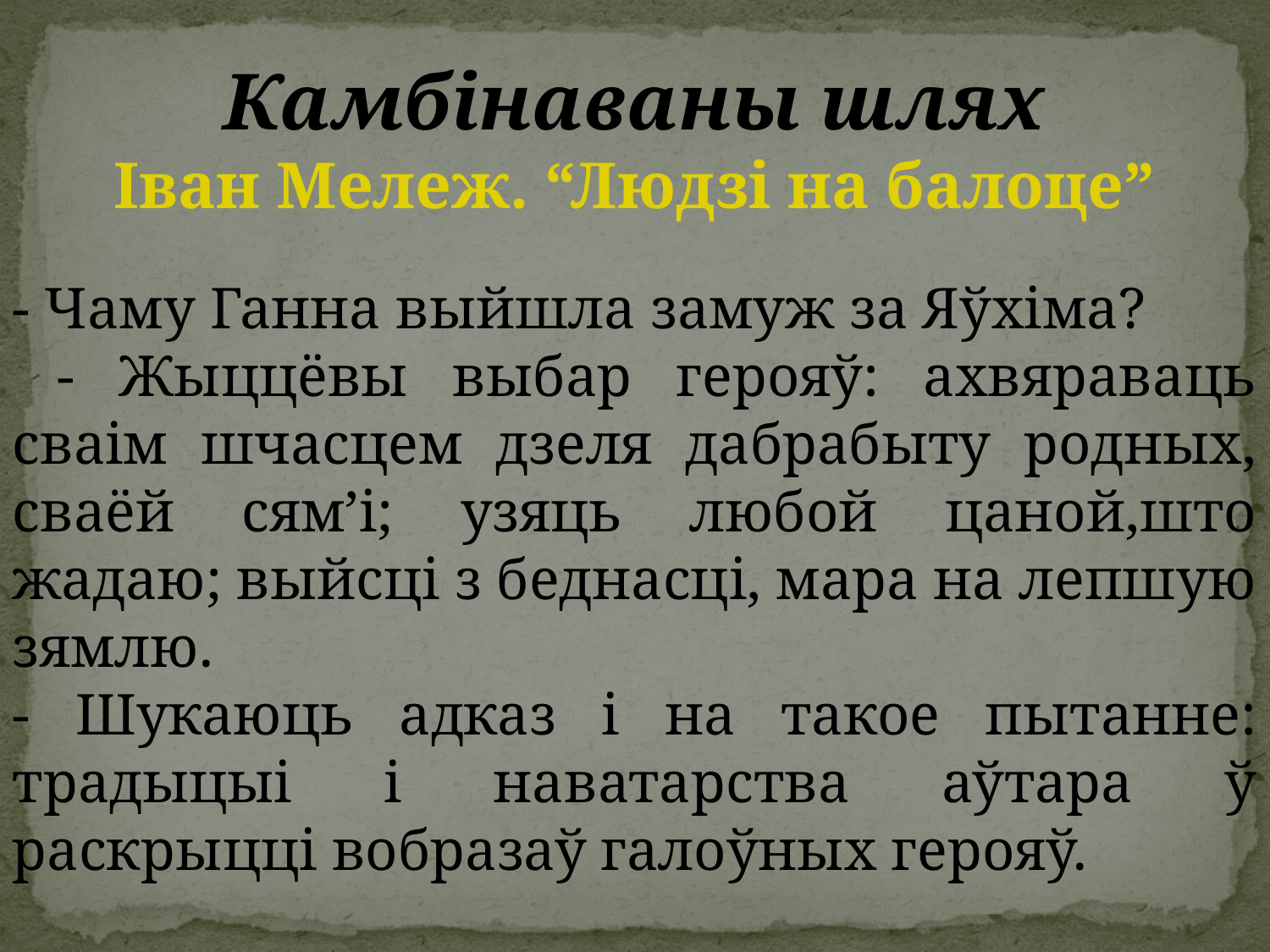

#
Камбінаваны шлях
Іван Мележ. “Людзі на балоце”

- Чаму Ганна выйшла замуж за Яўхіма?
 - Жыццёвы выбар герояў: ахвяраваць сваім шчасцем дзеля дабрабыту родных, сваёй сям’і; узяць любой цаной,што жадаю; выйсці з беднасці, мара на лепшую зямлю.
- Шукаюць адказ і на такое пытанне: традыцыі і наватарства аўтара ў раскрыцці вобразаў галоўных герояў.